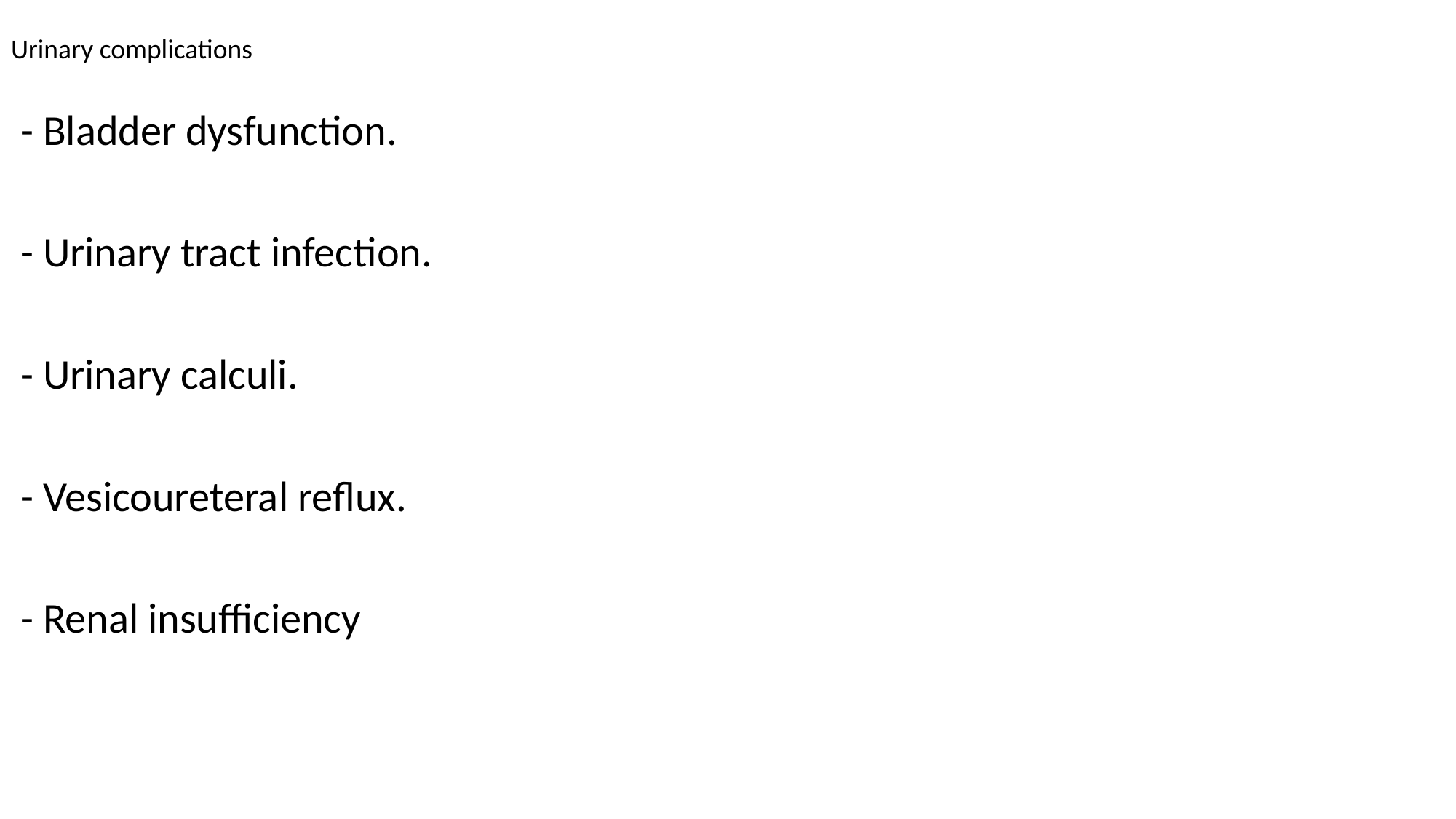

# Urinary complications
 - Bladder dysfunction.

 - Urinary tract infection.

 - Urinary calculi.

 - Vesicoureteral reflux.

 - Renal insufficiency